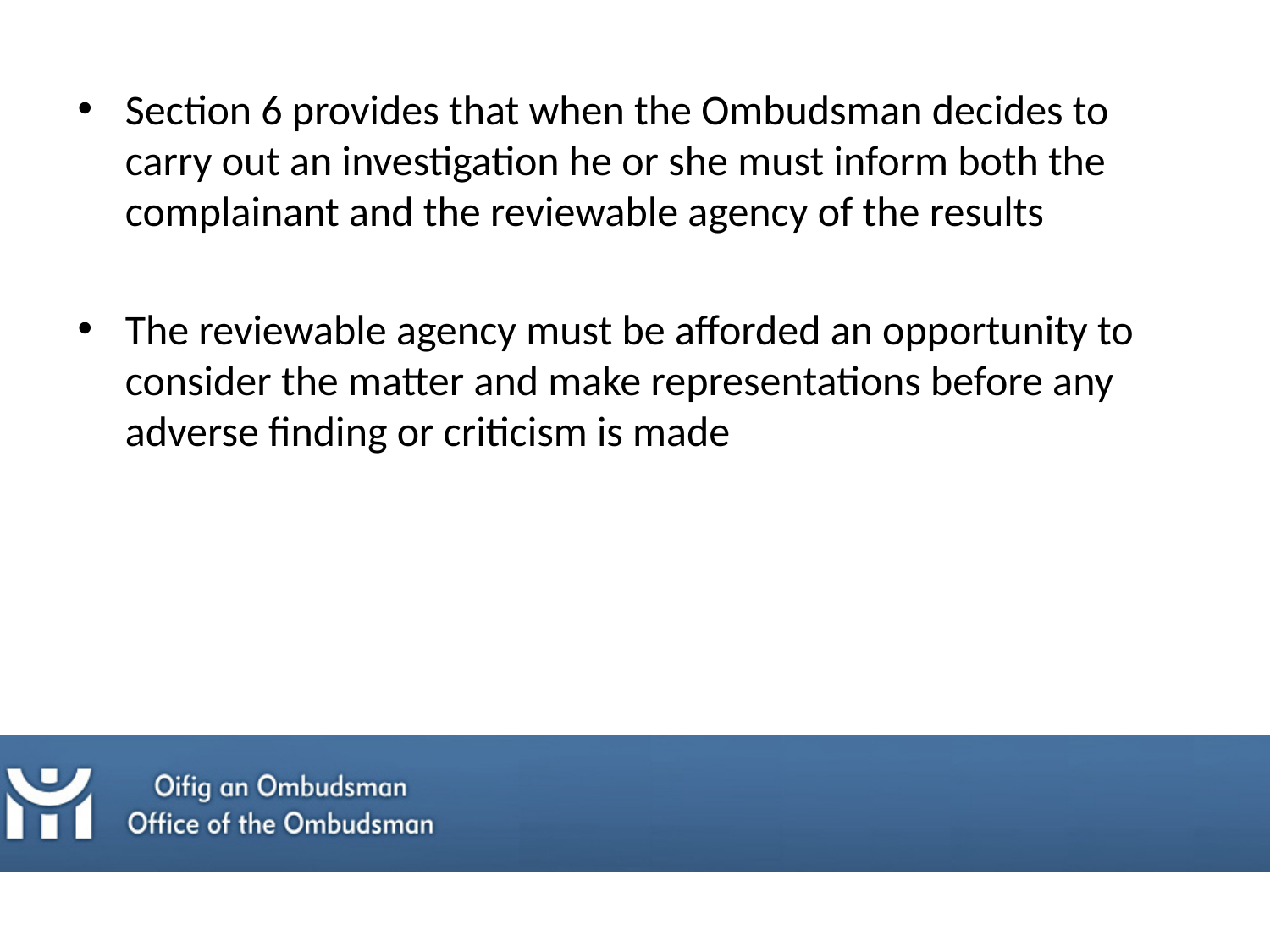

Section 6 provides that when the Ombudsman decides to carry out an investigation he or she must inform both the complainant and the reviewable agency of the results

The reviewable agency must be afforded an opportunity to consider the matter and make representations before any adverse finding or criticism is made